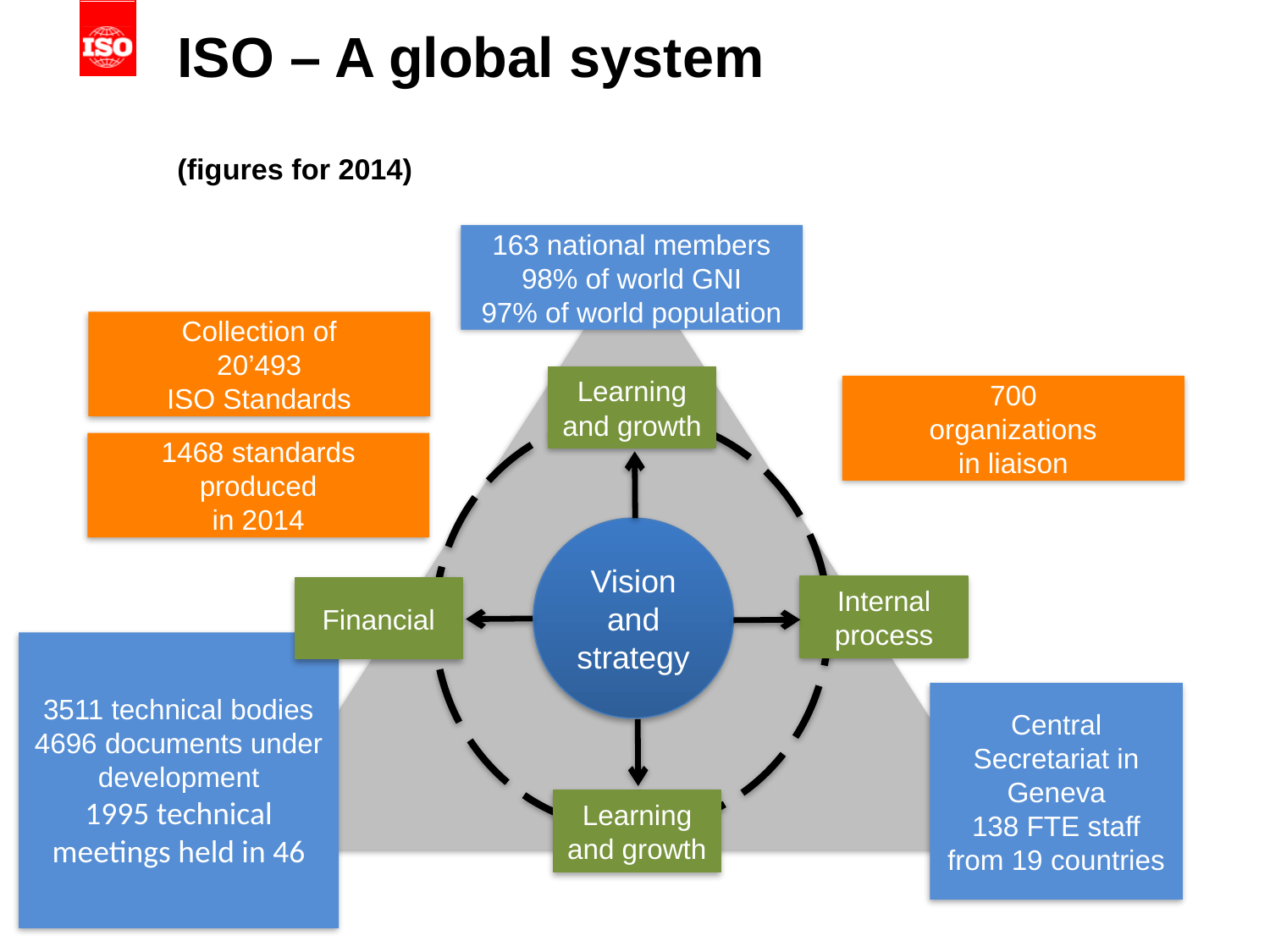

ISO – A global system

(figures for 2014)
163 national members
98% of world GNI
97% of world population

Collection of
20’493
ISO Standards
Learning and growth
700
organizations
in liaison

1468 standards
produced
in 2014
Vision and strategy
Internal process
Financial
3511 technical bodies
4696 documents under development
1995 technical meetings held in 46
Central Secretariat in Geneva
138 FTE staff from 19 countries
Learning and growth